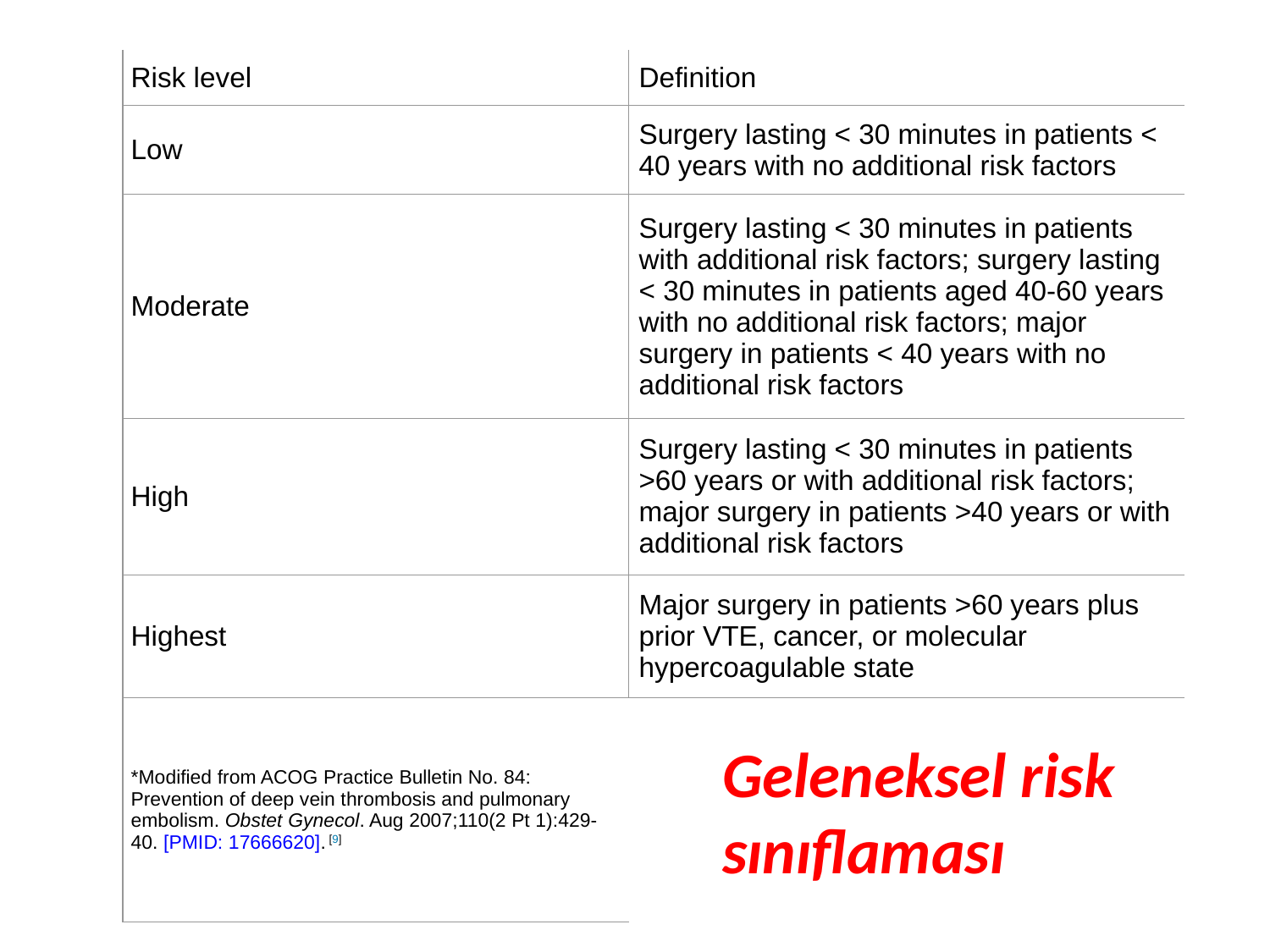

| Risk level | Definition |
| --- | --- |
| Low | Surgery lasting < 30 minutes in patients < 40 years with no additional risk factors |
| Moderate | Surgery lasting < 30 minutes in patients with additional risk factors; surgery lasting < 30 minutes in patients aged 40-60 years with no additional risk factors; major surgery in patients < 40 years with no additional risk factors |
| High | Surgery lasting < 30 minutes in patients >60 years or with additional risk factors; major surgery in patients >40 years or with additional risk factors |
| Highest | Major surgery in patients >60 years plus prior VTE, cancer, or molecular hypercoagulable state |
| \*Modified from ACOG Practice Bulletin No. 84: Prevention of deep vein thrombosis and pulmonary embolism. Obstet Gynecol. Aug 2007;110(2 Pt 1):429-40. [PMID: 17666620]. [9] |  |
Geleneksel risk sınıflaması